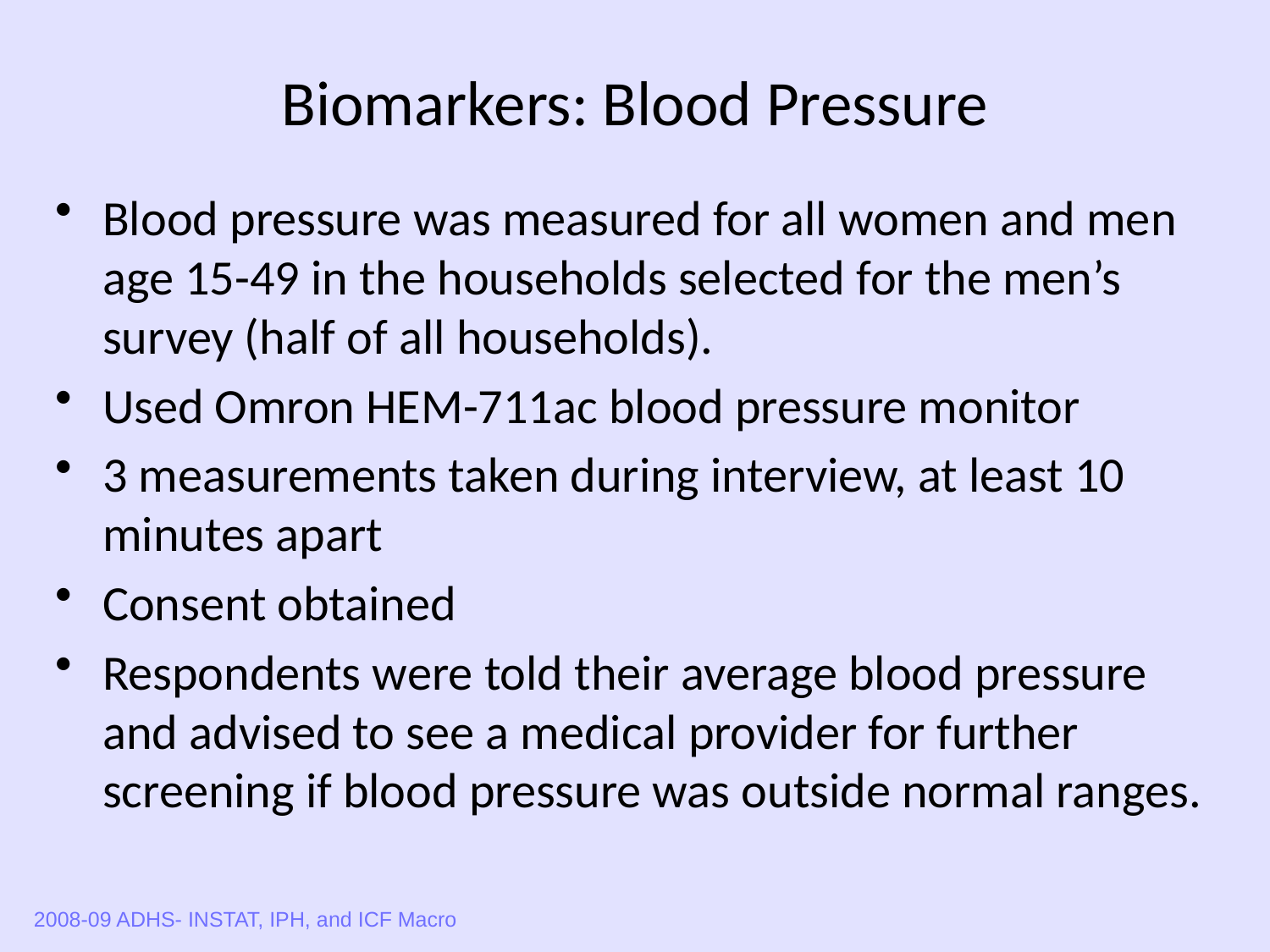

# Biomarkers: Blood Pressure
Blood pressure was measured for all women and men age 15-49 in the households selected for the men’s survey (half of all households).
Used Omron HEM-711ac blood pressure monitor
3 measurements taken during interview, at least 10 minutes apart
Consent obtained
Respondents were told their average blood pressure and advised to see a medical provider for further screening if blood pressure was outside normal ranges.
2008-09 ADHS- INSTAT, IPH, and ICF Macro